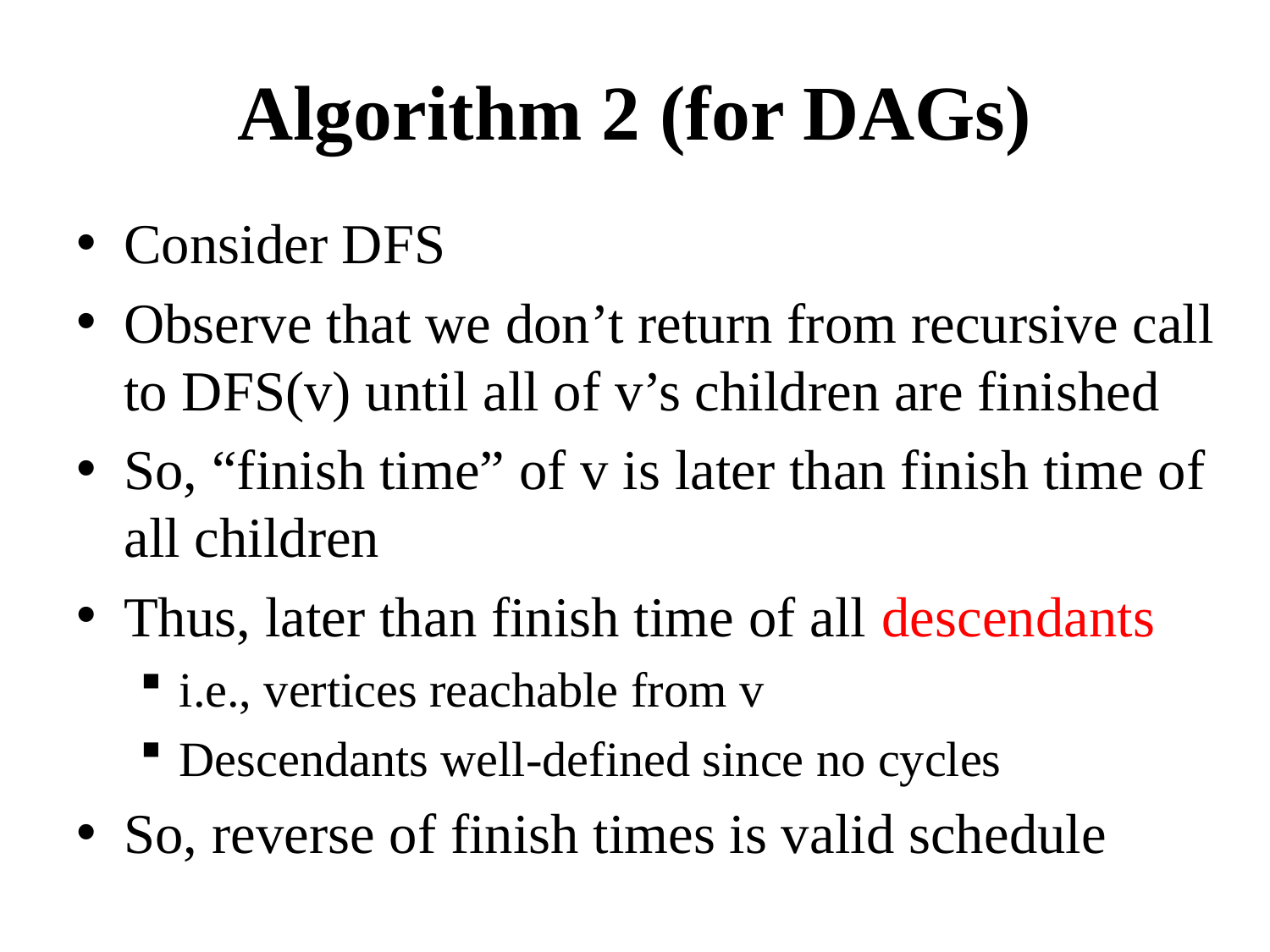

# Algorithm 2 (for DAGs)
Consider DFS
Observe that we don’t return from recursive call to DFS(v) until all of v’s children are finished
So, “finish time” of v is later than finish time of all children
Thus, later than finish time of all descendants
i.e., vertices reachable from v
Descendants well-defined since no cycles
So, reverse of finish times is valid schedule